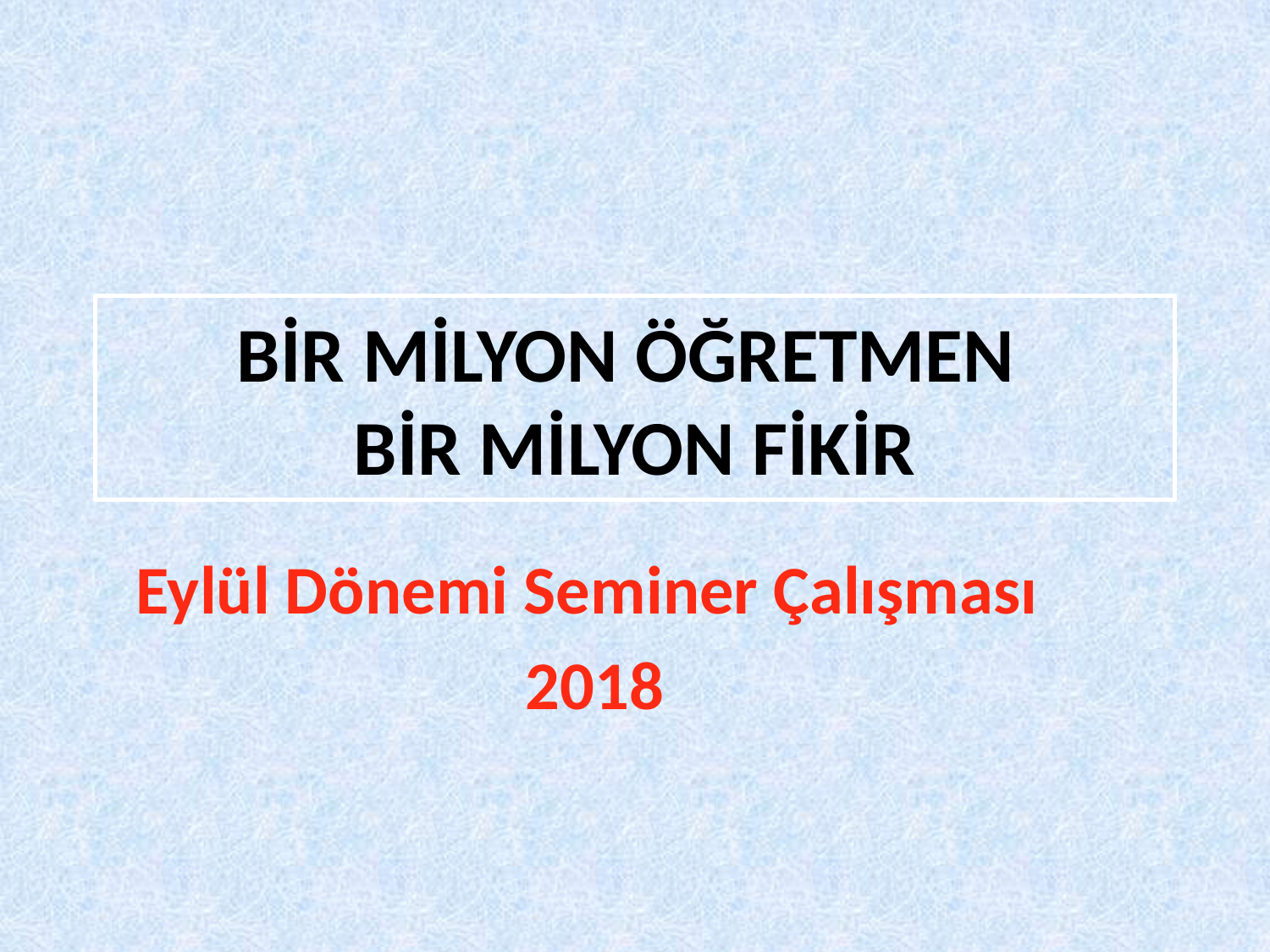

# BİR MİLYON ÖĞRETMEN BİR MİLYON FİKİR
Eylül Dönemi Seminer Çalışması
 2018